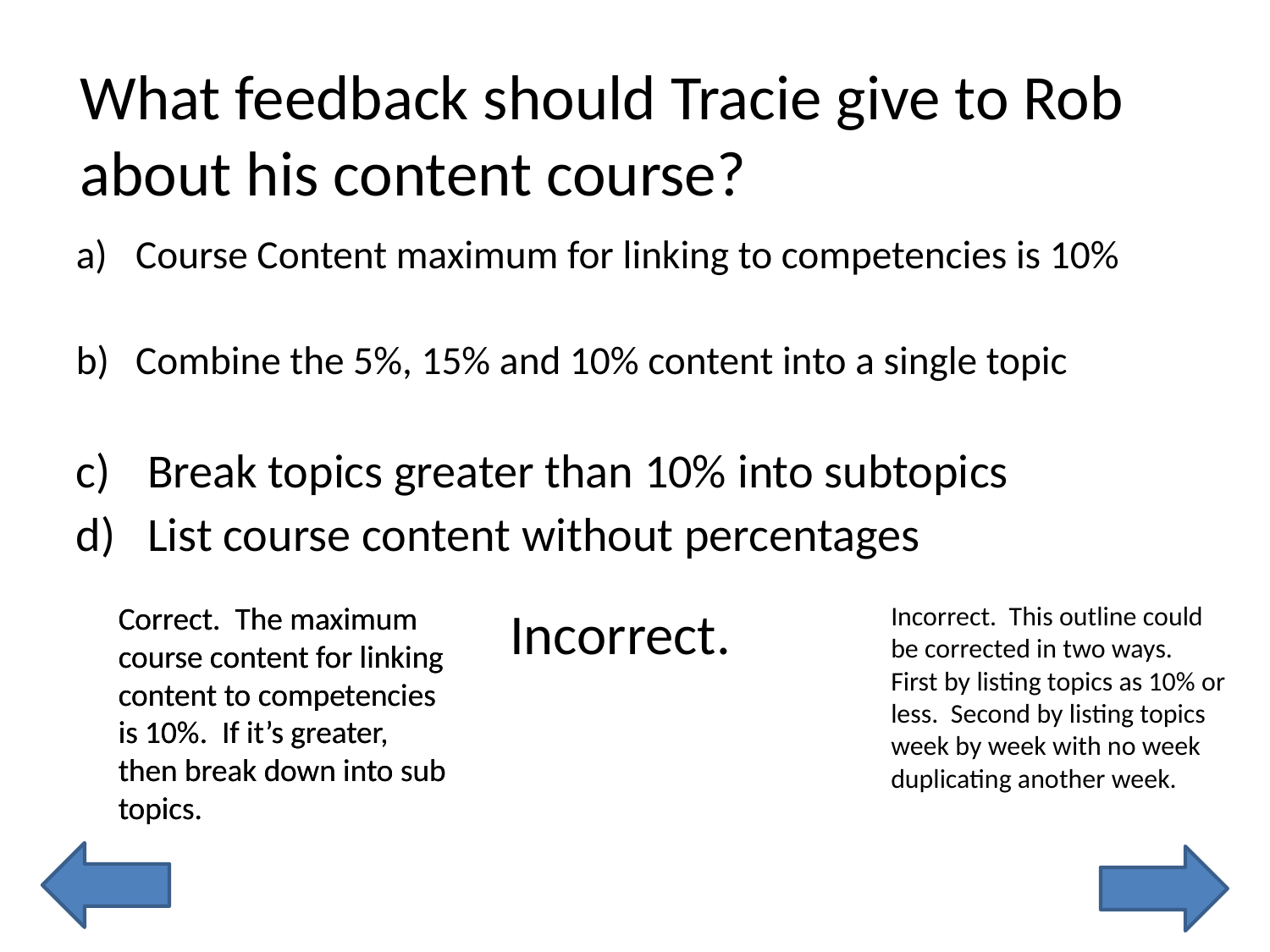

# What feedback should Tracie give to Rob about his content course?
Course Content maximum for linking to competencies is 10%
Combine the 5%, 15% and 10% content into a single topic
Break topics greater than 10% into subtopics
List course content without percentages
Correct.  The maximum course content for linking content to competencies is 10%.  If it’s greater, then break down into sub topics.
Correct.  The maximum course content for linking content to competencies is 10%.  If it’s greater, then break down into sub topics.
Incorrect.
Incorrect.  This outline could be corrected in two ways. First by listing topics as 10% or less.  Second by listing topics week by week with no week duplicating another week.